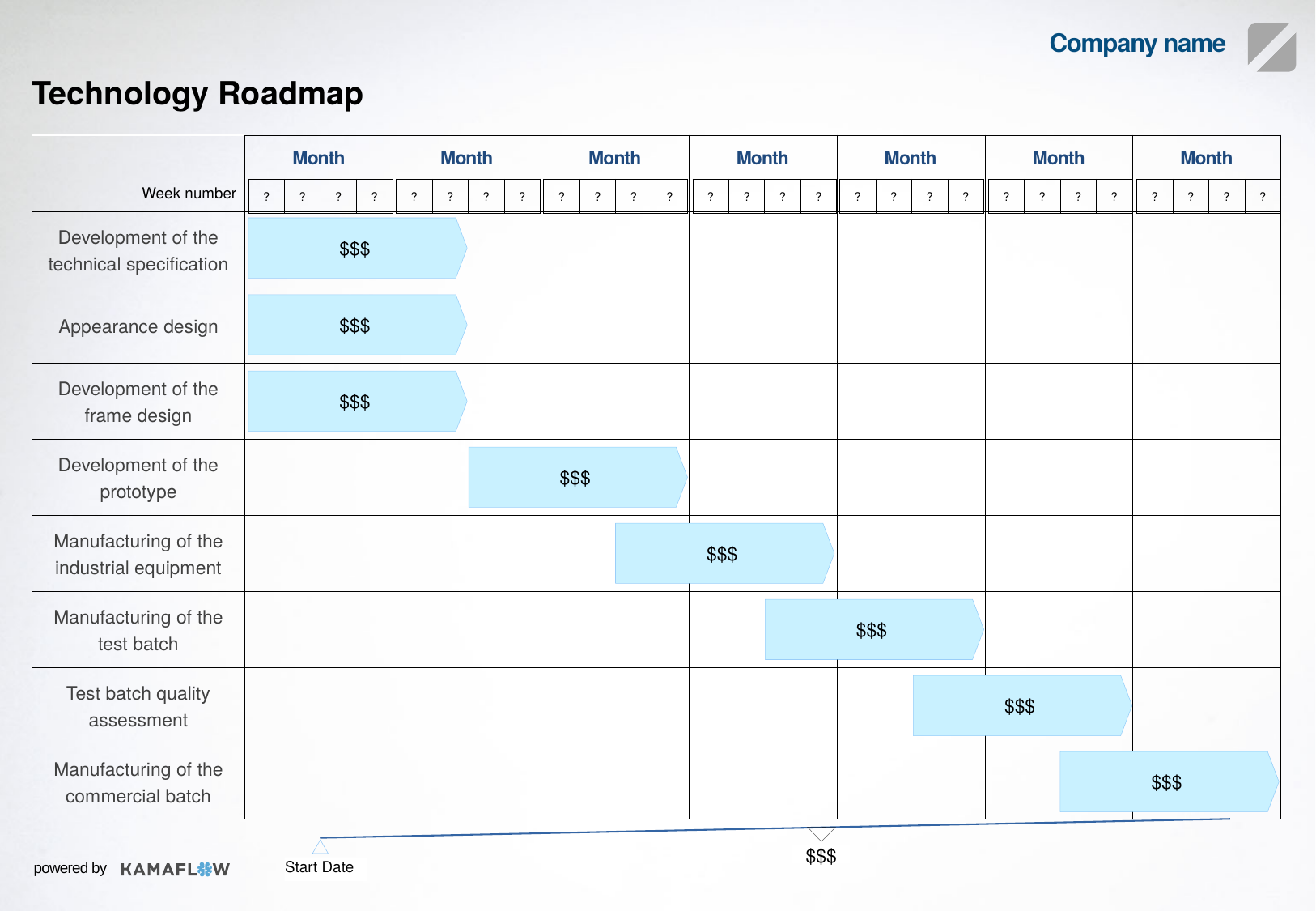

Technology Roadmap
| Week number | Month | Month | Month | Month | Month | Month | Month |
| --- | --- | --- | --- | --- | --- | --- | --- |
| Development of the technical specification |  |  |  |  |  |  |  |
| Appearance design |  |  |  |  |  |  |  |
| Development of the frame design |  |  |  |  |  |  |  |
| Development of the prototype |  |  |  |  |  |  |  |
| Manufacturing of the industrial equipment |  |  |  |  |  |  |  |
| Manufacturing of the test batch |  |  |  |  |  |  |  |
| Test batch quality assessment |  |  |  |  |  |  |  |
| Manufacturing of the commercial batch |  |  |  |  |  |  |  |
| ? | ? | ? | ? |
| --- | --- | --- | --- |
| ? | ? | ? | ? |
| --- | --- | --- | --- |
| ? | ? | ? | ? |
| --- | --- | --- | --- |
| ? | ? | ? | ? |
| --- | --- | --- | --- |
| ? | ? | ? | ? |
| --- | --- | --- | --- |
| ? | ? | ? | ? |
| --- | --- | --- | --- |
| ? | ? | ? | ? |
| --- | --- | --- | --- |

$$$

$$$

$$$

$$$

$$$

$$$

$$$

$$$

$$$

Start Date
2